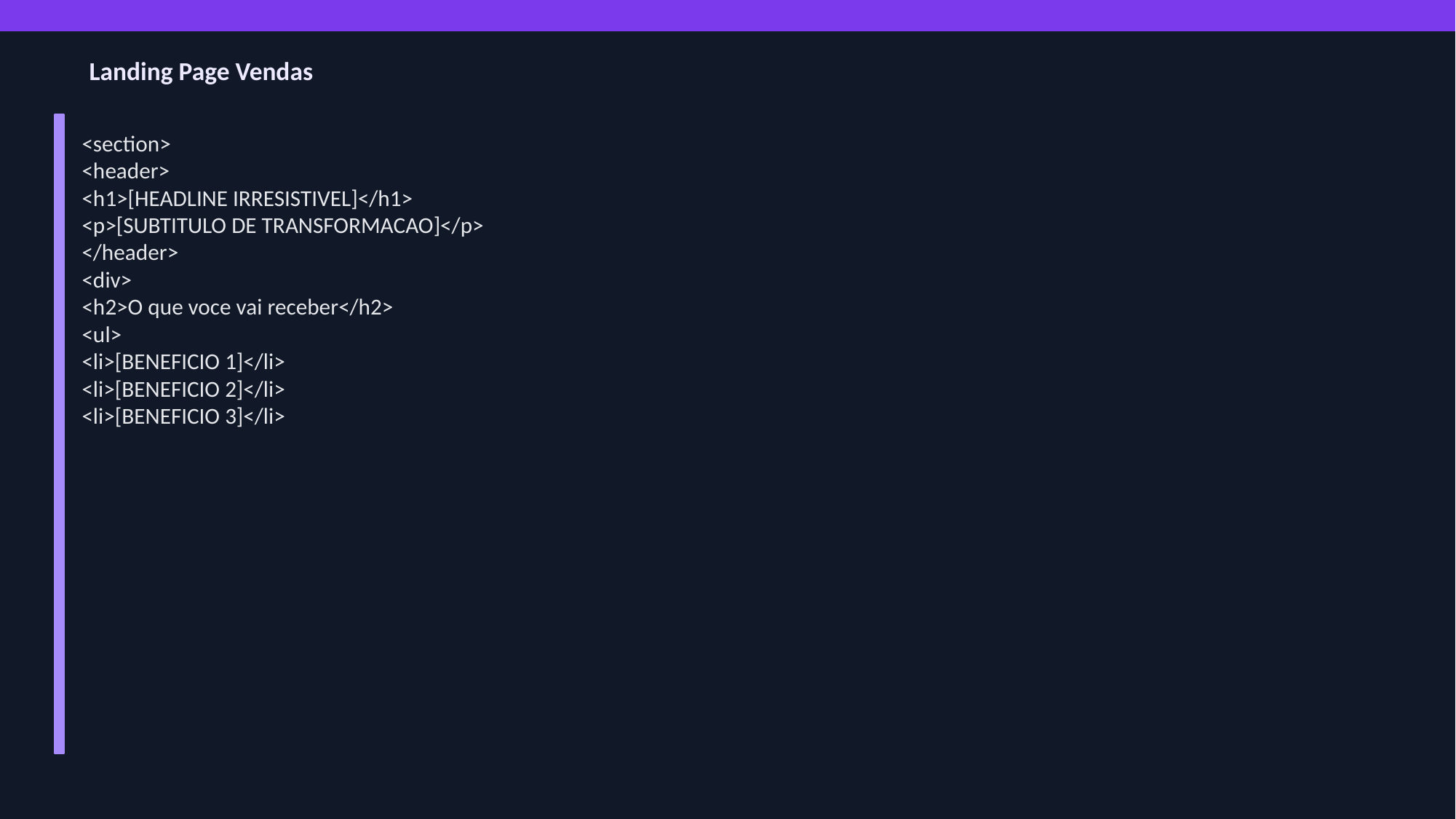

Landing Page Vendas

<section>
<header>
<h1>[HEADLINE IRRESISTIVEL]</h1>
<p>[SUBTITULO DE TRANSFORMACAO]</p>
</header>
<div>
<h2>O que voce vai receber</h2>
<ul>
<li>[BENEFICIO 1]</li>
<li>[BENEFICIO 2]</li>
<li>[BENEFICIO 3]</li>